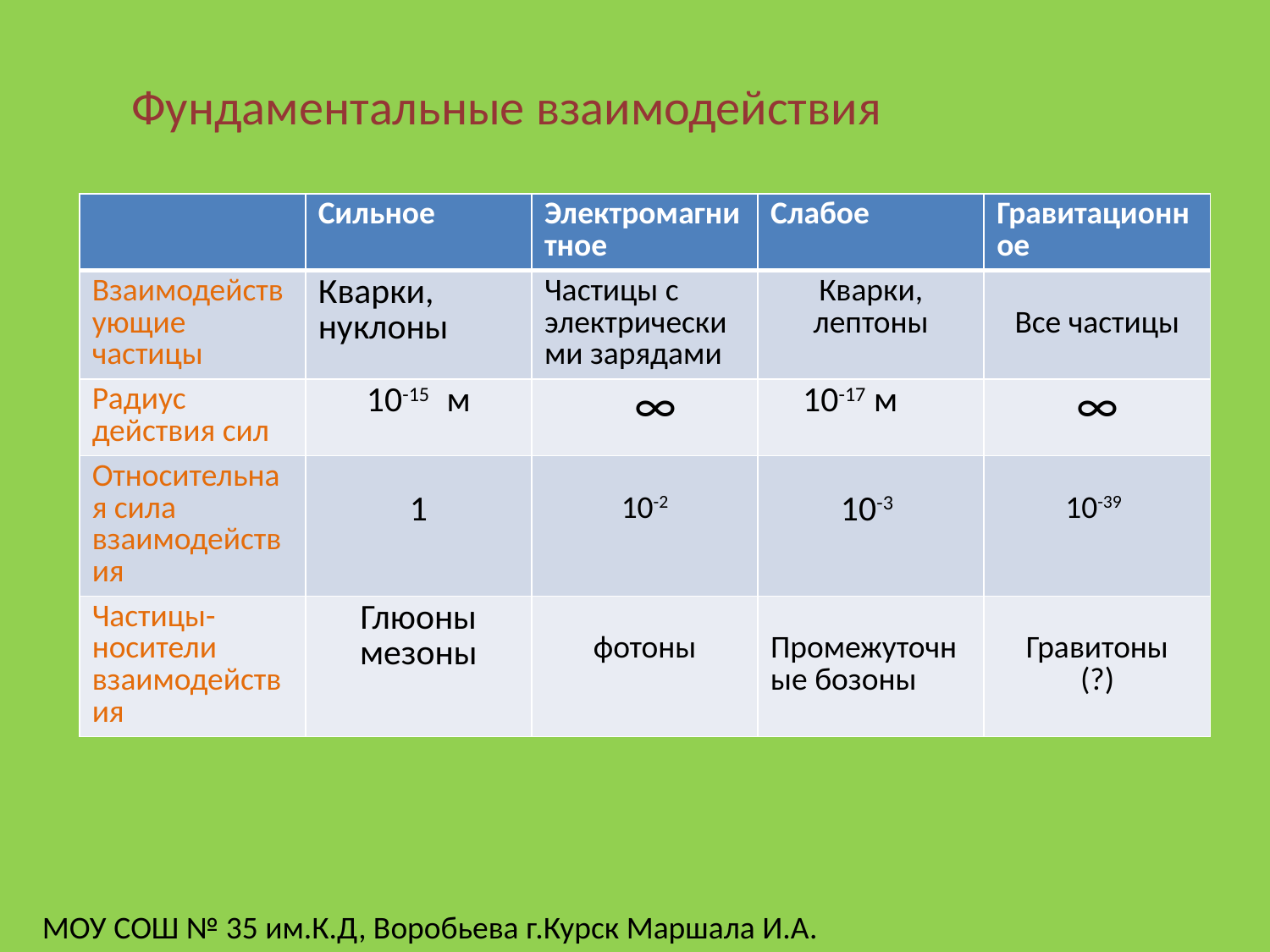

Фундаментальные взаимодействия
|  | Сильное | Электромагнитное | Слабое | Гравитационное |
| --- | --- | --- | --- | --- |
| Взаимодействующие частицы | Кварки, нуклоны | Частицы с электрическими зарядами | Кварки, лептоны | Все частицы |
| Радиус действия сил | 10-15 м | ∞ | 10-17 м | ∞ |
| Относительная сила взаимодействия | 1 | 10-2 | 10-3 | 10-39 |
| Частицы- носители взаимодействия | Глюоны мезоны | фотоны | Промежуточные бозоны | Гравитоны (?) |
МОУ СОШ № 35 им.К.Д, Воробьева г.Курск Маршала И.А.